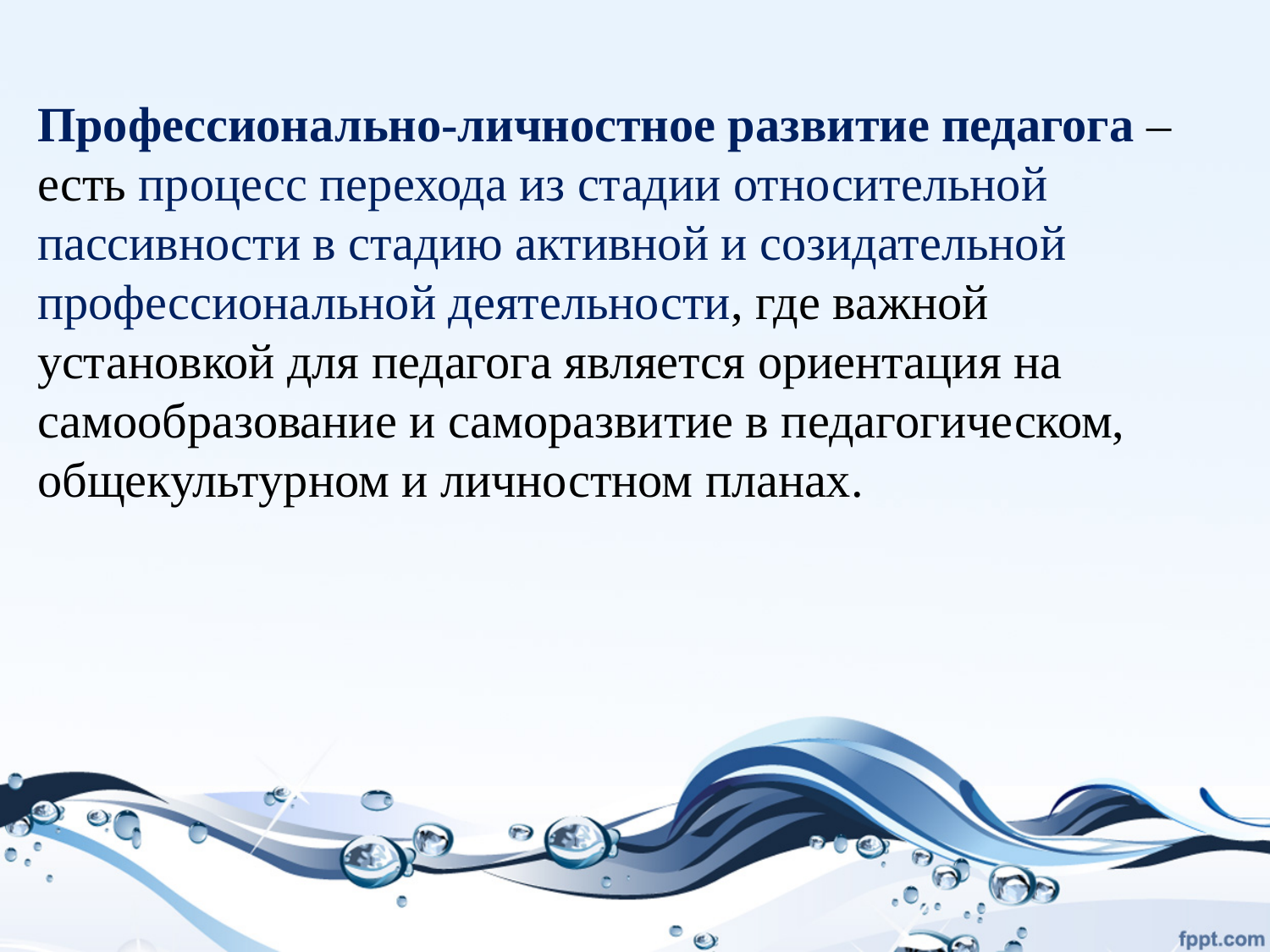

Профессионально-личностное развитие педагога – есть процесс перехода из стадии относительной пассивности в стадию активной и созидательной профессиональной деятельности, где важной установкой для педагога является ориентация на самообразование и саморазвитие в педагогическом, общекультурном и личностном планах.